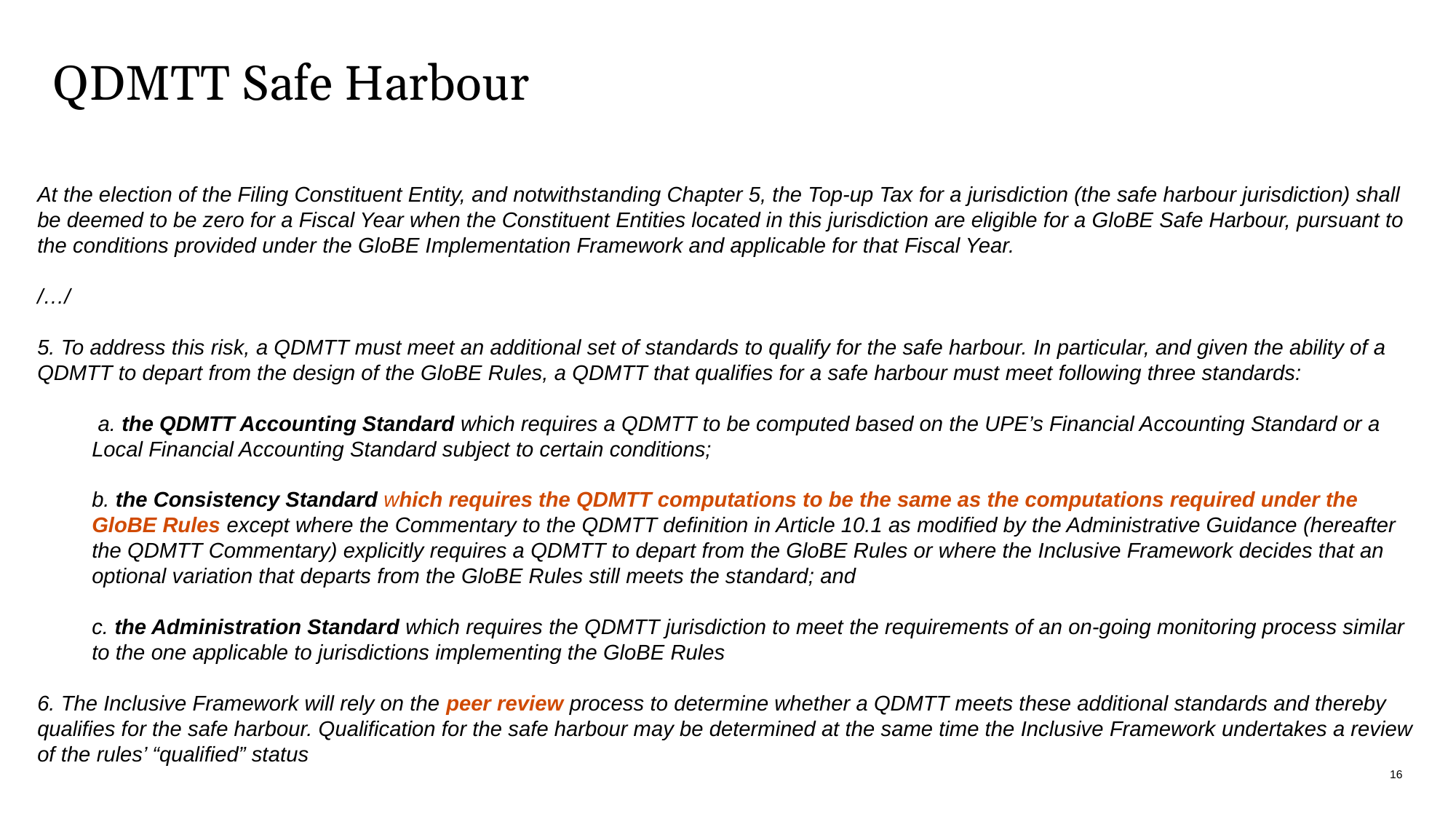

# QDMTT Safe Harbour
At the election of the Filing Constituent Entity, and notwithstanding Chapter 5, the Top-up Tax for a jurisdiction (the safe harbour jurisdiction) shall be deemed to be zero for a Fiscal Year when the Constituent Entities located in this jurisdiction are eligible for a GloBE Safe Harbour, pursuant to the conditions provided under the GloBE Implementation Framework and applicable for that Fiscal Year.

/…/

5. To address this risk, a QDMTT must meet an additional set of standards to qualify for the safe harbour. In particular, and given the ability of a QDMTT to depart from the design of the GloBE Rules, a QDMTT that qualifies for a safe harbour must meet following three standards:

 a. the QDMTT Accounting Standard which requires a QDMTT to be computed based on the UPE’s Financial Accounting Standard or a Local Financial Accounting Standard subject to certain conditions;

b. the Consistency Standard which requires the QDMTT computations to be the same as the computations required under the GloBE Rules except where the Commentary to the QDMTT definition in Article 10.1 as modified by the Administrative Guidance (hereafter the QDMTT Commentary) explicitly requires a QDMTT to depart from the GloBE Rules or where the Inclusive Framework decides that an optional variation that departs from the GloBE Rules still meets the standard; and

c. the Administration Standard which requires the QDMTT jurisdiction to meet the requirements of an on-going monitoring process similar to the one applicable to jurisdictions implementing the GloBE Rules

6. The Inclusive Framework will rely on the peer review process to determine whether a QDMTT meets these additional standards and thereby qualifies for the safe harbour. Qualification for the safe harbour may be determined at the same time the Inclusive Framework undertakes a review of the rules’ “qualified” status

16